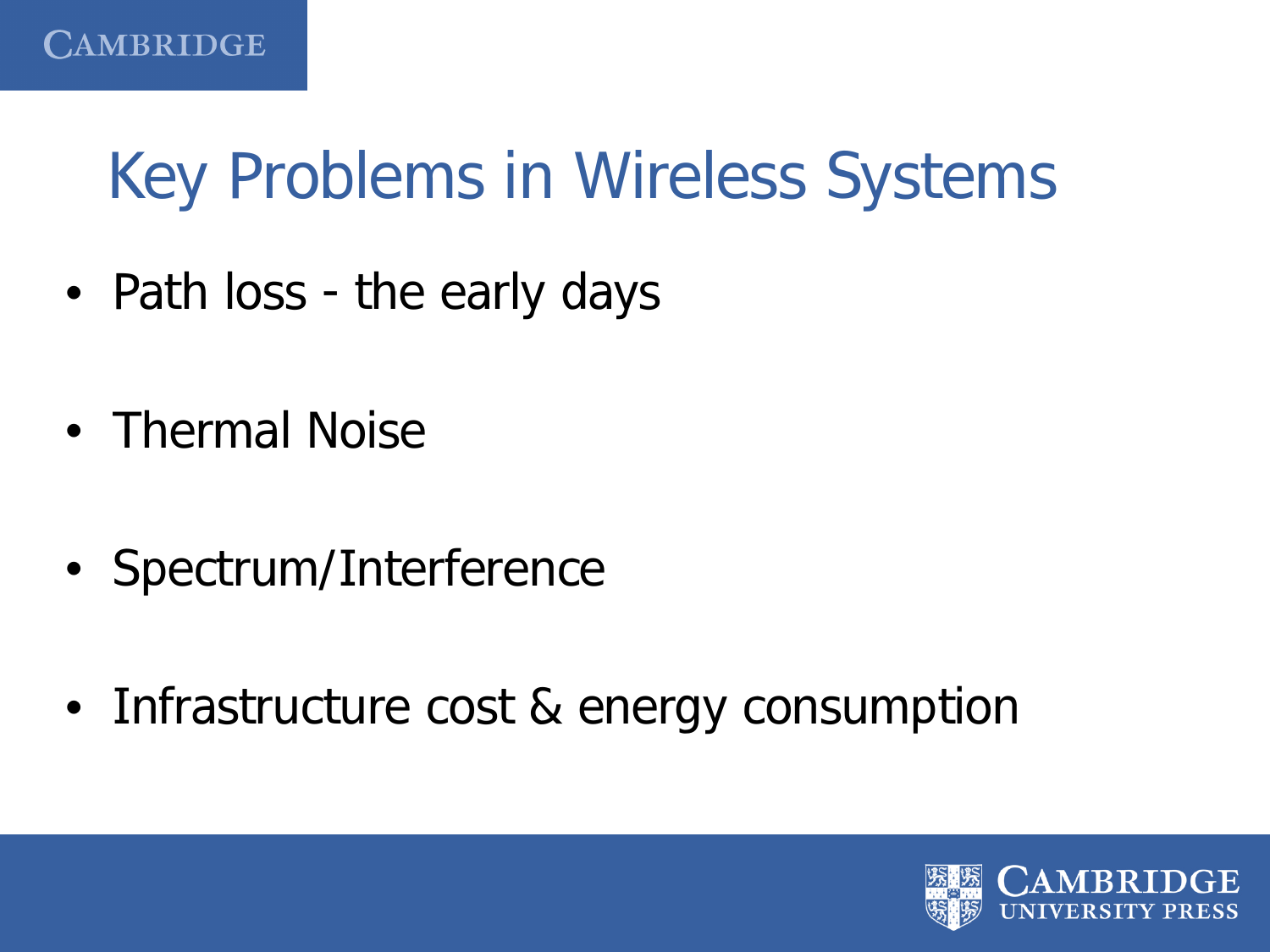

# Key Problems in Wireless Systems
Path loss - the early days

Thermal Noise

Spectrum/Interference

Infrastructure cost & energy consumption